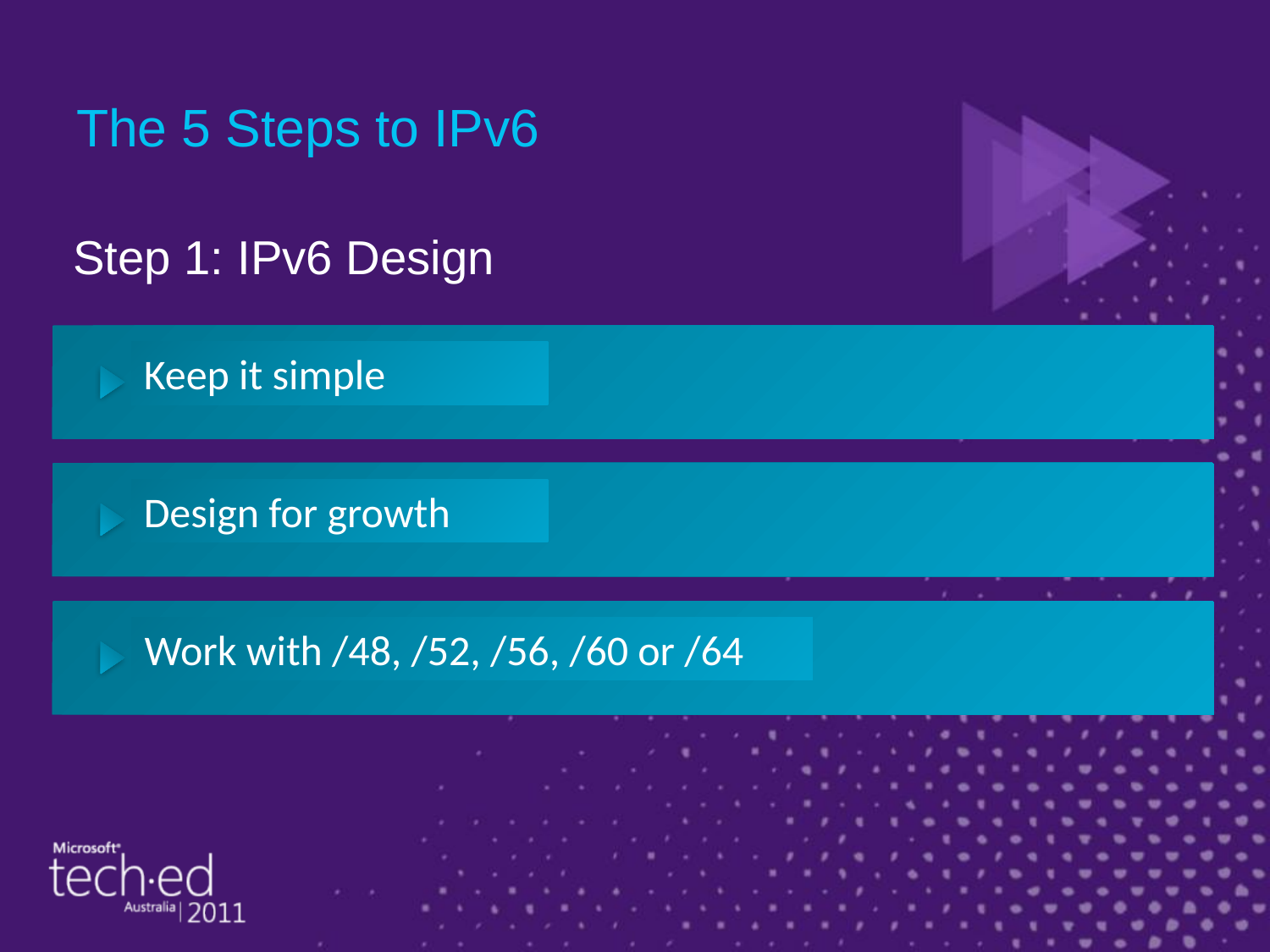

# The 5 Steps to IPv6
Step 1: IPv6 Design

Keep it simple

Design for growth

Work with /48, /52, /56, /60 or /64